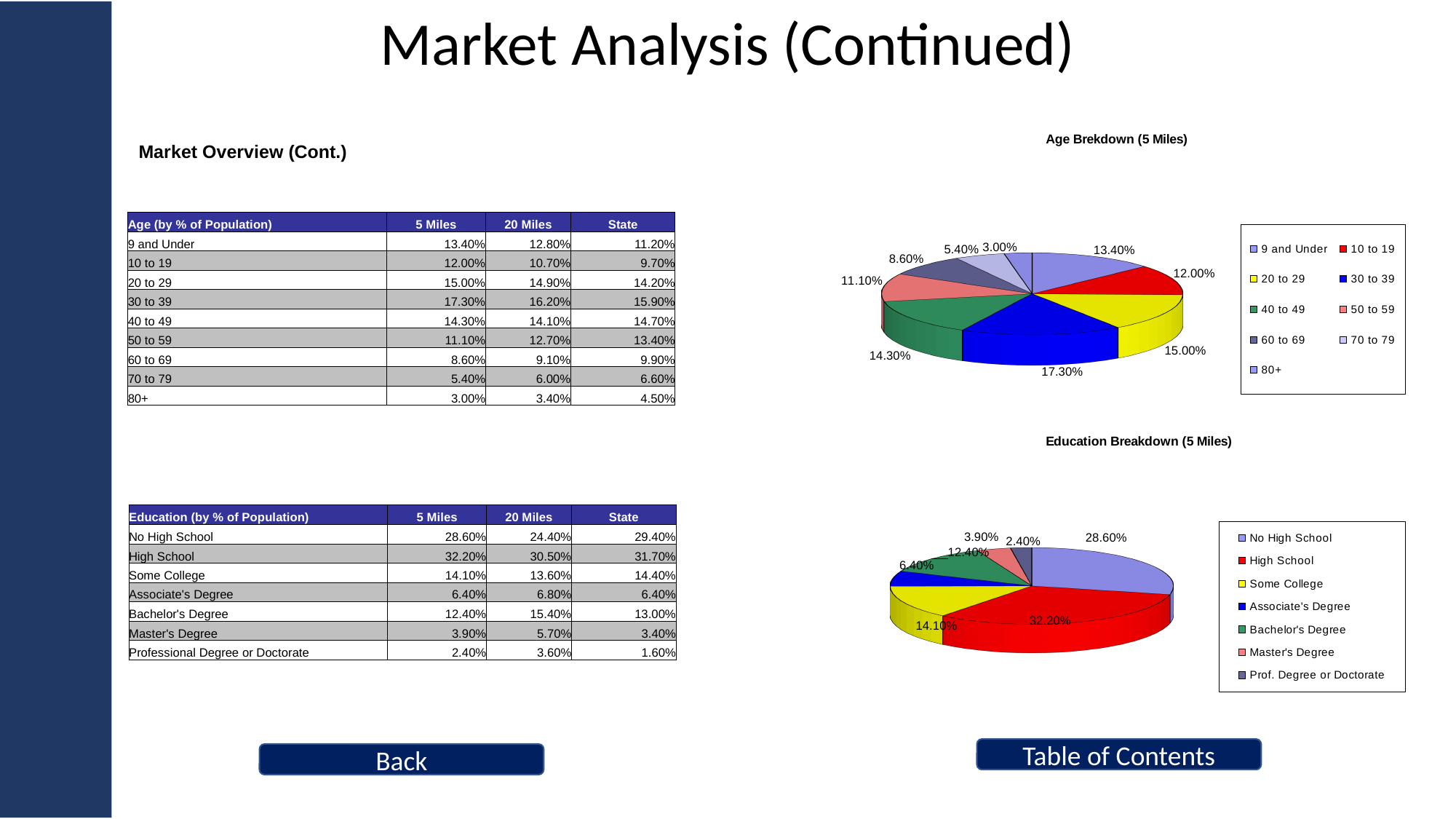

# Market Analysis (Continued)

[unsupported chart]

Market Overview (Cont.)
| Age (by % of Population) | 5 Miles | 20 Miles | State |
| --- | --- | --- | --- |
| 9 and Under | 13.40% | 12.80% | 11.20% |
| 10 to 19 | 12.00% | 10.70% | 9.70% |
| 20 to 29 | 15.00% | 14.90% | 14.20% |
| 30 to 39 | 17.30% | 16.20% | 15.90% |
| 40 to 49 | 14.30% | 14.10% | 14.70% |
| 50 to 59 | 11.10% | 12.70% | 13.40% |
| 60 to 69 | 8.60% | 9.10% | 9.90% |
| 70 to 79 | 5.40% | 6.00% | 6.60% |
| 80+ | 3.00% | 3.40% | 4.50% |

[unsupported chart]

| Education (by % of Population) | 5 Miles | 20 Miles | State |
| --- | --- | --- | --- |
| No High School | 28.60% | 24.40% | 29.40% |
| High School | 32.20% | 30.50% | 31.70% |
| Some College | 14.10% | 13.60% | 14.40% |
| Associate's Degree | 6.40% | 6.80% | 6.40% |
| Bachelor's Degree | 12.40% | 15.40% | 13.00% |
| Master's Degree | 3.90% | 5.70% | 3.40% |
| Professional Degree or Doctorate | 2.40% | 3.60% | 1.60% |
Table of Contents
Back